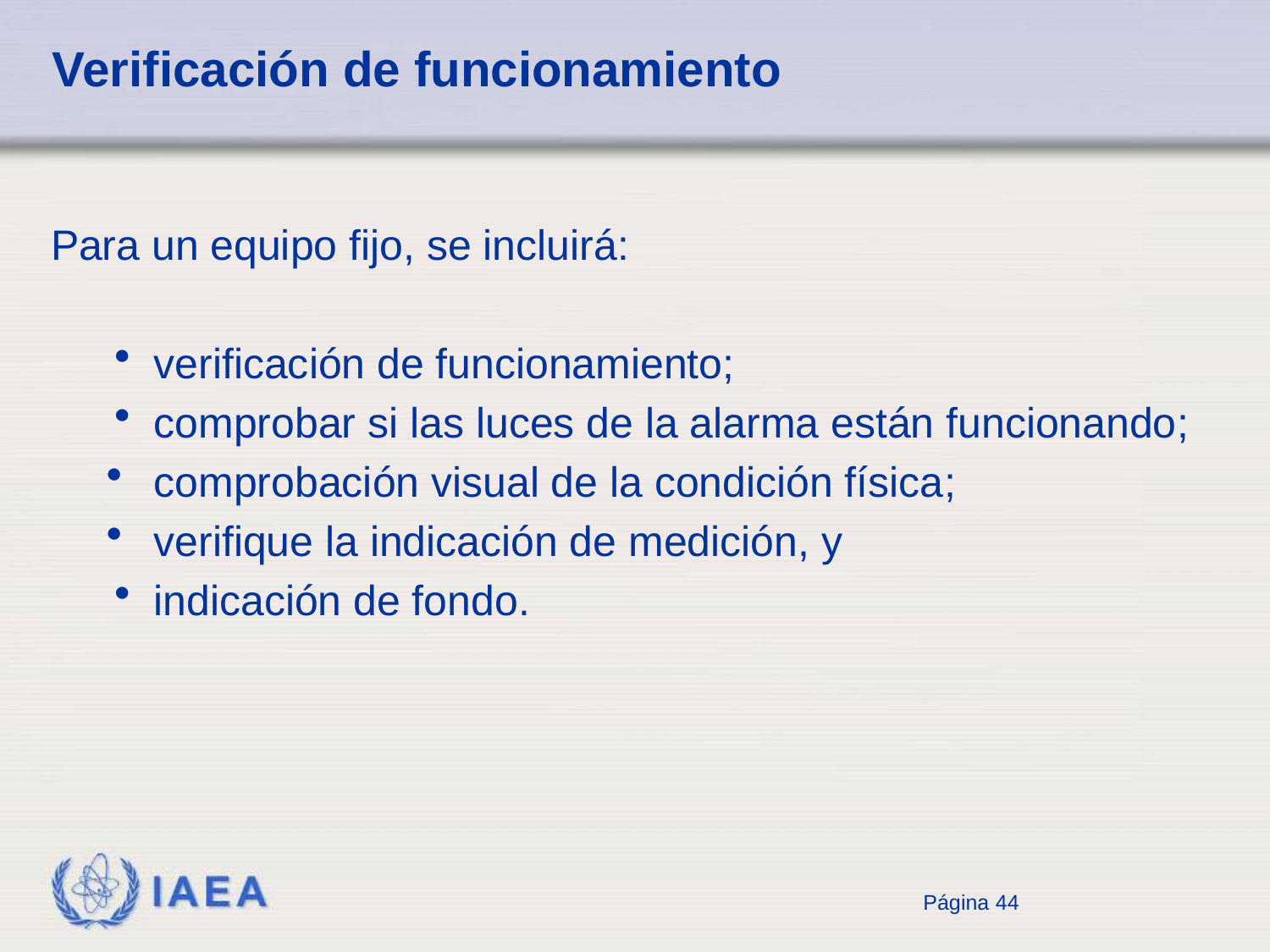

# Verificación de funcionamiento
Para un equipo fijo, se incluirá:

verificación de funcionamiento;
comprobar si las luces de la alarma están funcionando;
comprobación visual de la condición física;
verifique la indicación de medición, y
indicación de fondo.